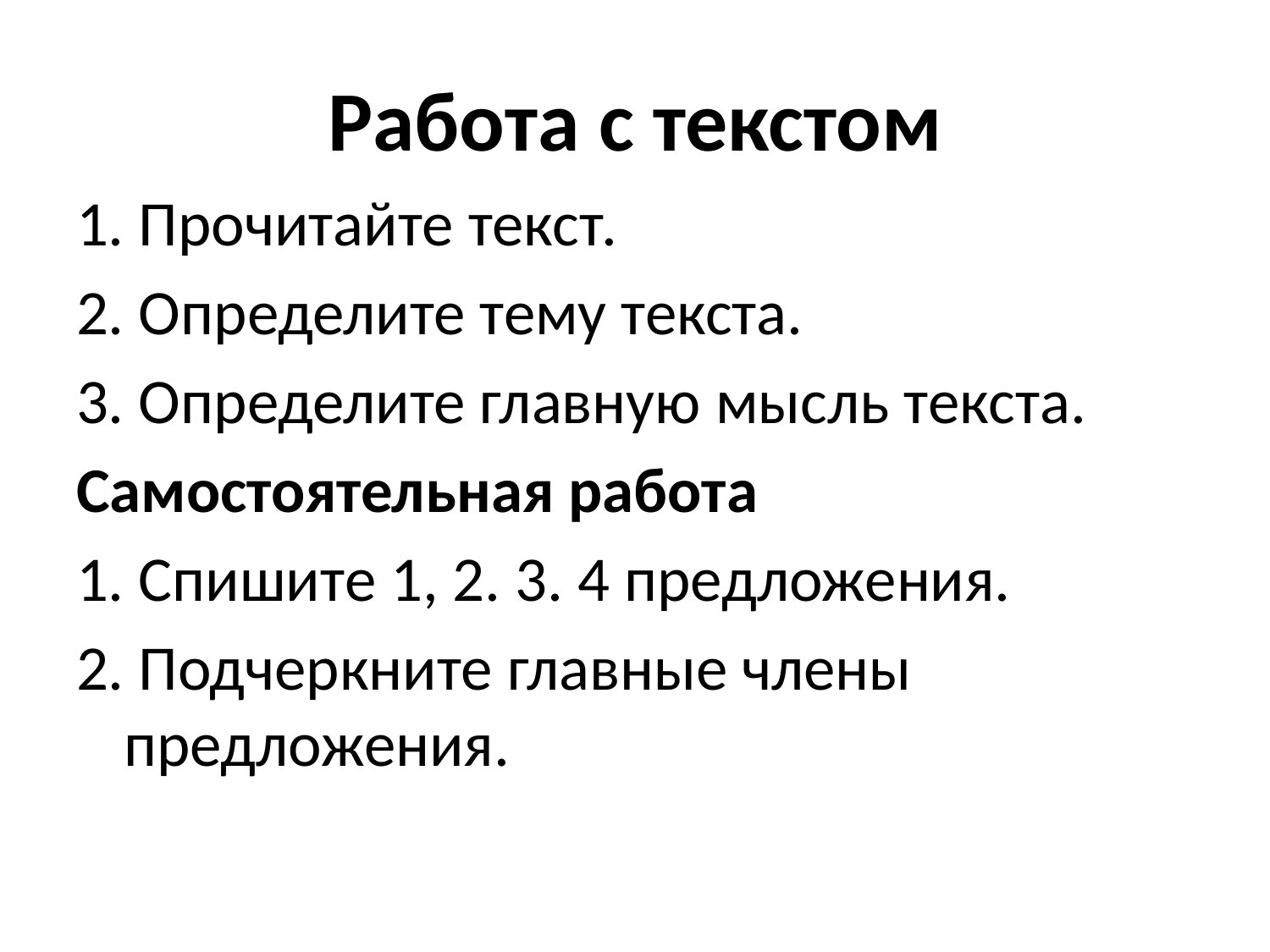

# Работа с текстом
1. Прочитайте текст.
2. Определите тему текста.
3. Определите главную мысль текста.
Самостоятельная работа
1. Спишите 1, 2. 3. 4 предложения.
2. Подчеркните главные члены предложения.